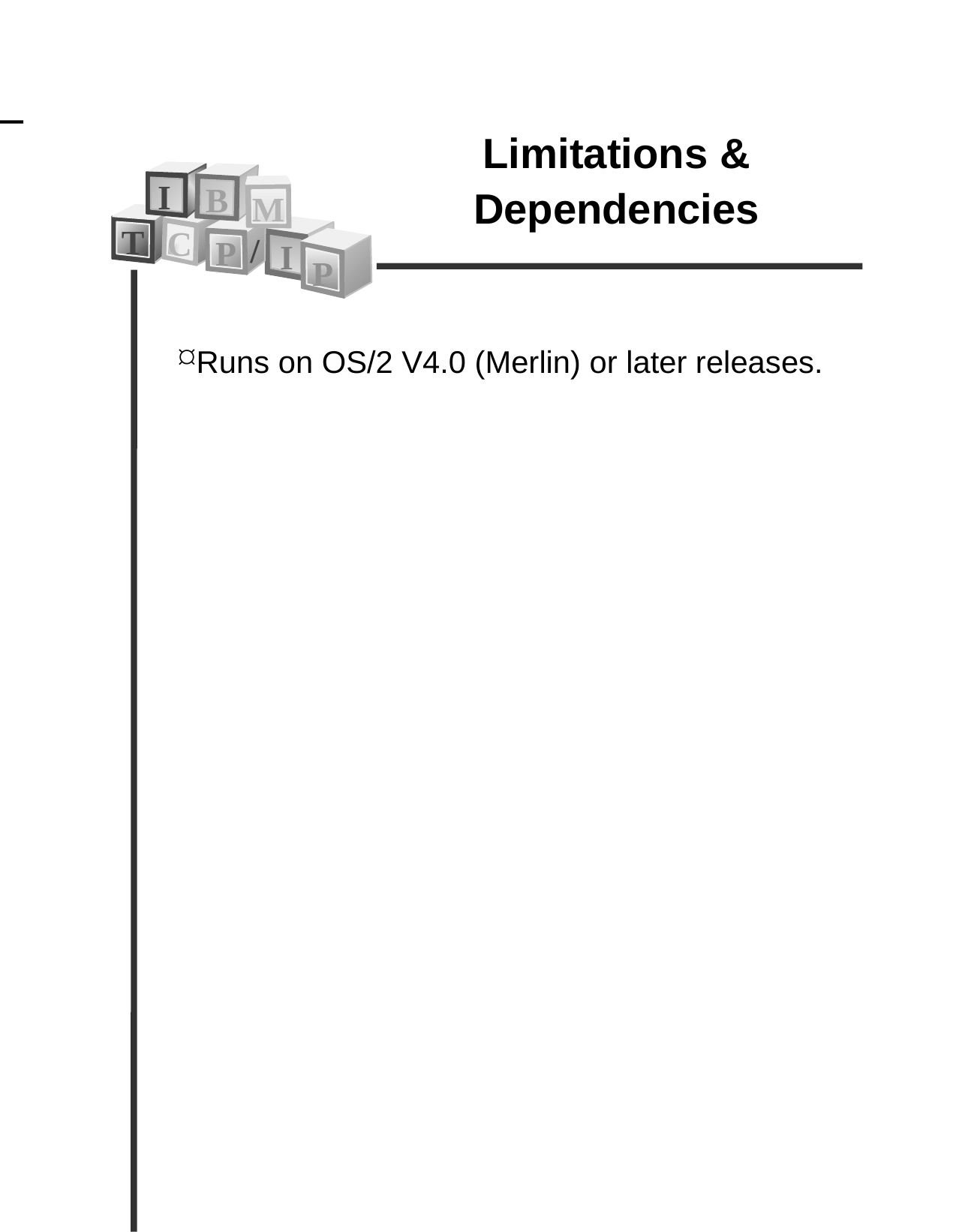

Limitations & Dependencies

I

B

M

T
C

/

P

I

P

Runs on OS/2 V4.0 (Merlin) or later releases.